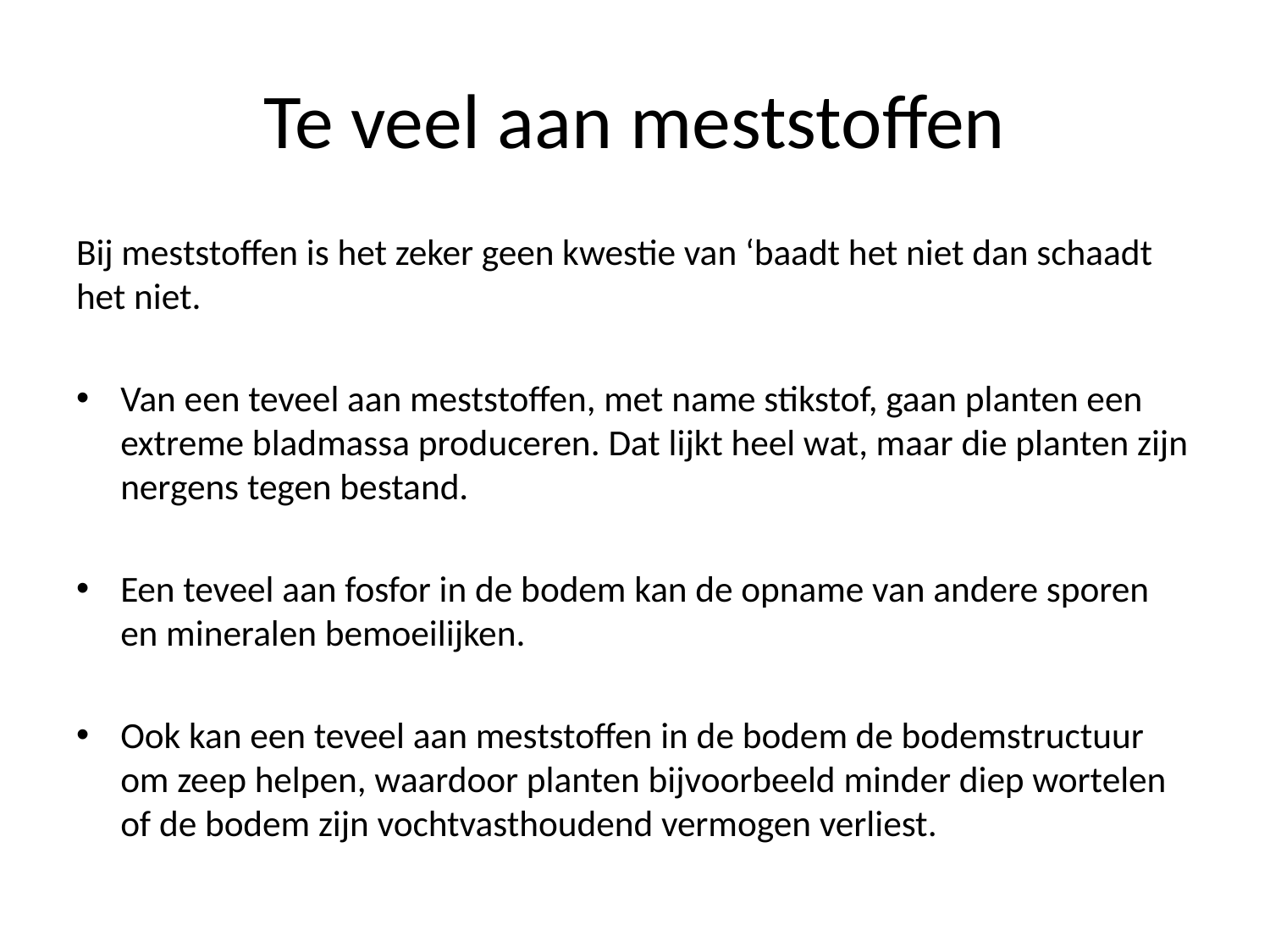

# Te veel aan meststoffen
Bij meststoffen is het zeker geen kwestie van ‘baadt het niet dan schaadt het niet.

Van een teveel aan meststoffen, met name stikstof, gaan planten een extreme bladmassa produceren. Dat lijkt heel wat, maar die planten zijn nergens tegen bestand.

Een teveel aan fosfor in de bodem kan de opname van andere sporen en mineralen bemoeilijken.

Ook kan een teveel aan meststoffen in de bodem de bodemstructuur om zeep helpen, waardoor planten bijvoorbeeld minder diep wortelen of de bodem zijn vochtvasthoudend vermogen verliest.